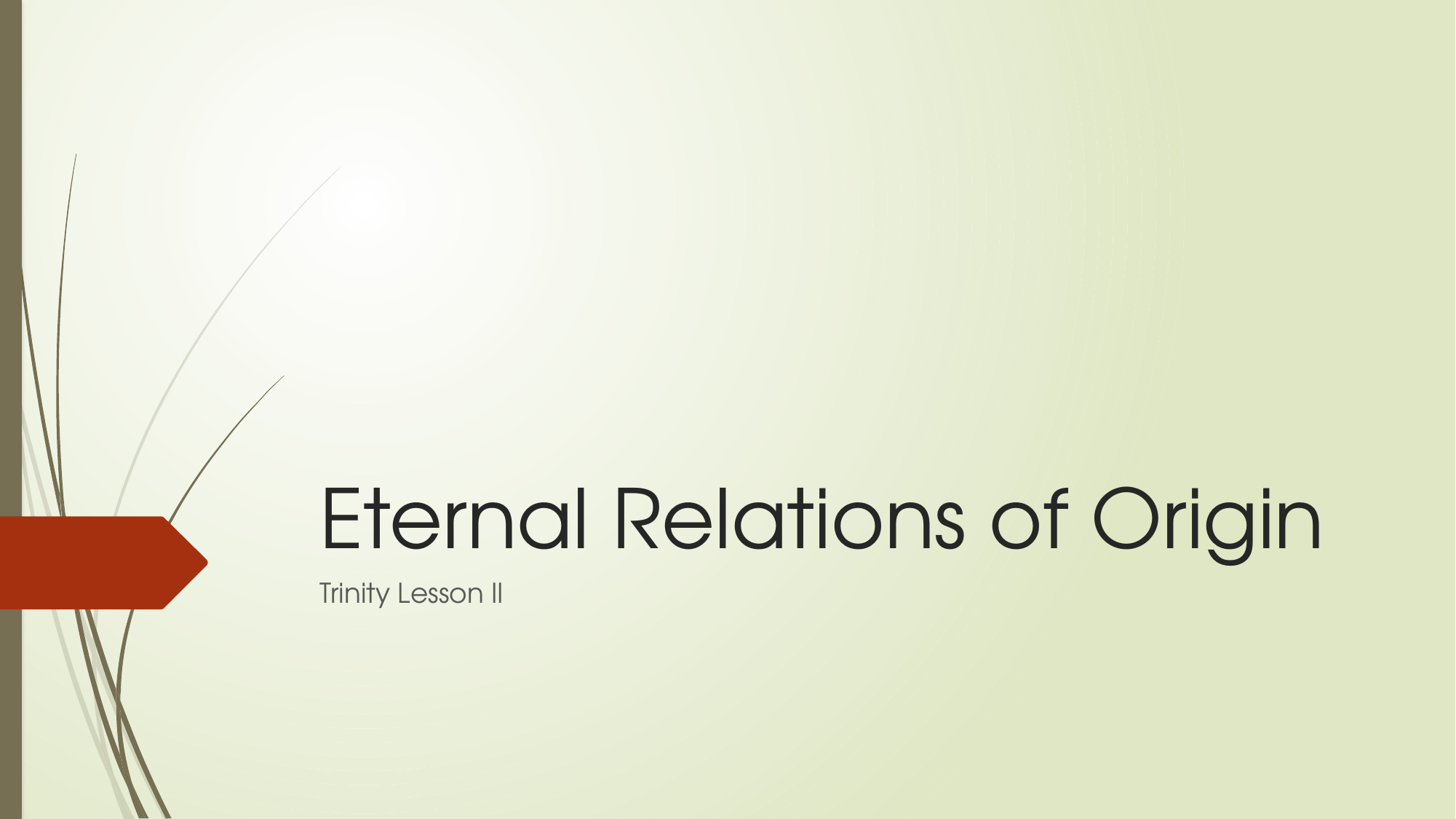

# Eternal Relations of Origin
Trinity Lesson II